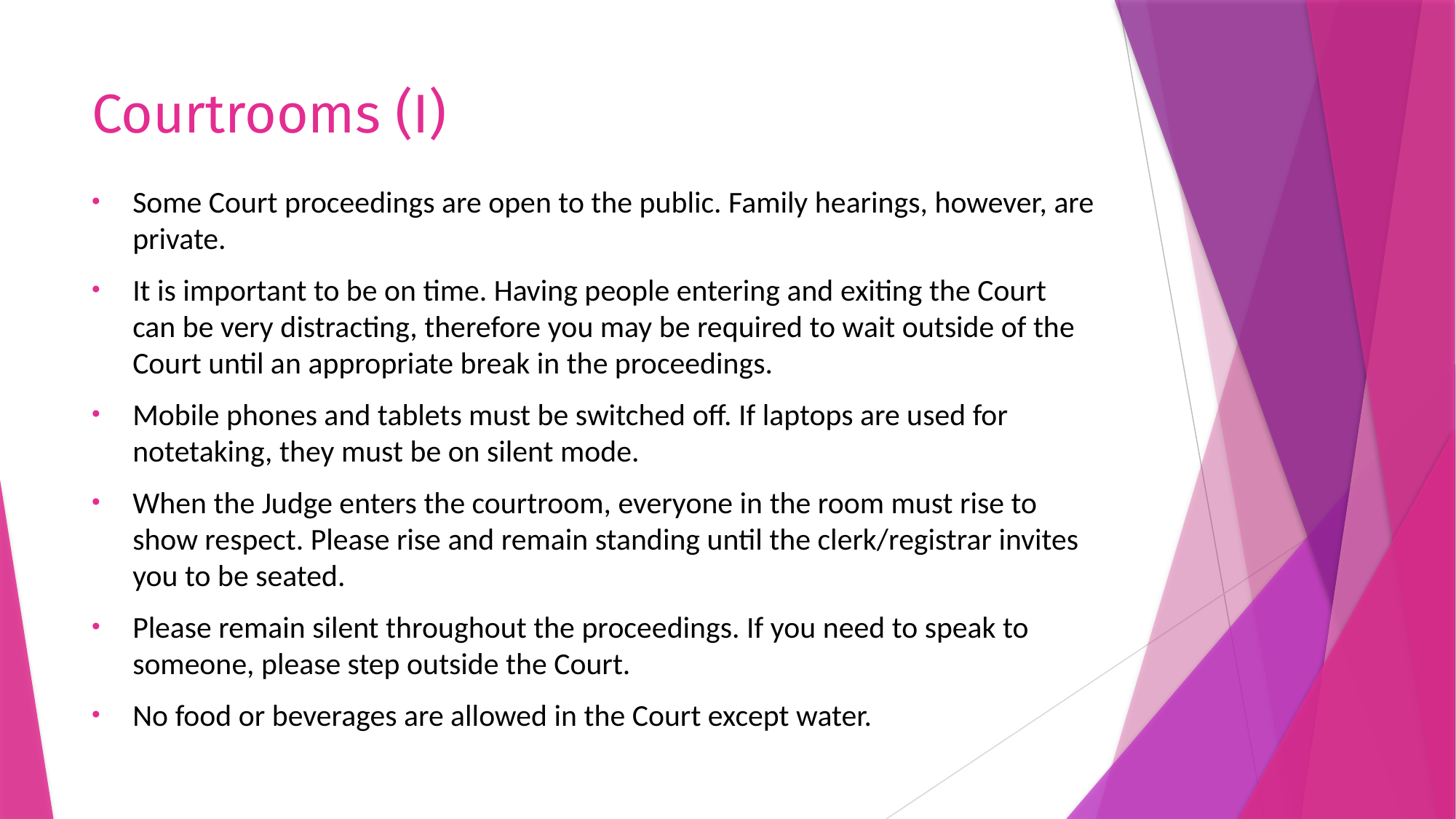

# Courtrooms (I)
Some Court proceedings are open to the public. Family hearings, however, are private.
It is important to be on time. Having people entering and exiting the Court can be very distracting, therefore you may be required to wait outside of the Court until an appropriate break in the proceedings.
Mobile phones and tablets must be switched off. If laptops are used for notetaking, they must be on silent mode.
When the Judge enters the courtroom, everyone in the room must rise to show respect. Please rise and remain standing until the clerk/registrar invites you to be seated.
Please remain silent throughout the proceedings. If you need to speak to someone, please step outside the Court.
No food or beverages are allowed in the Court except water.